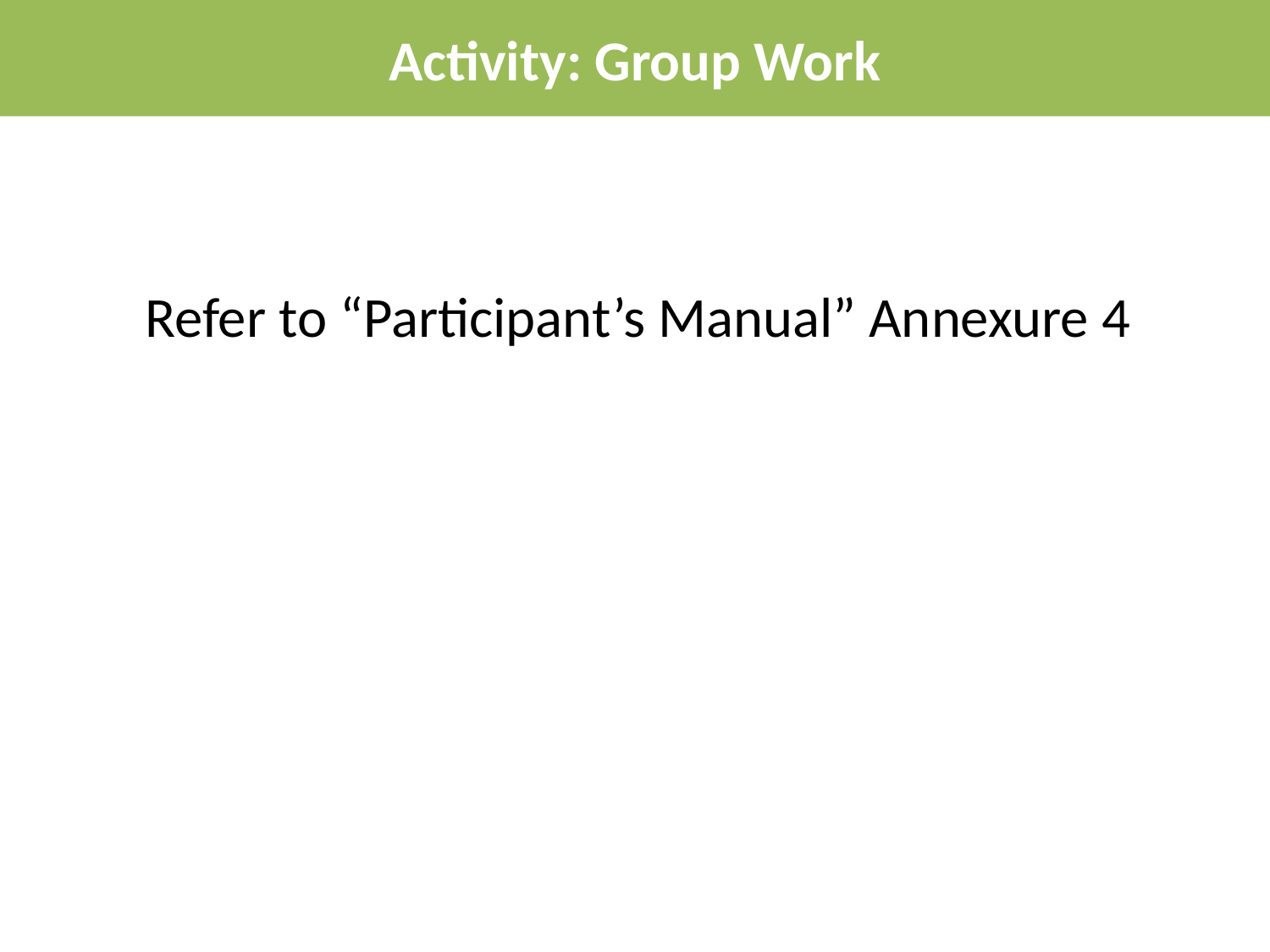

Activity: Group Work

	Refer to “Participant’s Manual” Annexure 4